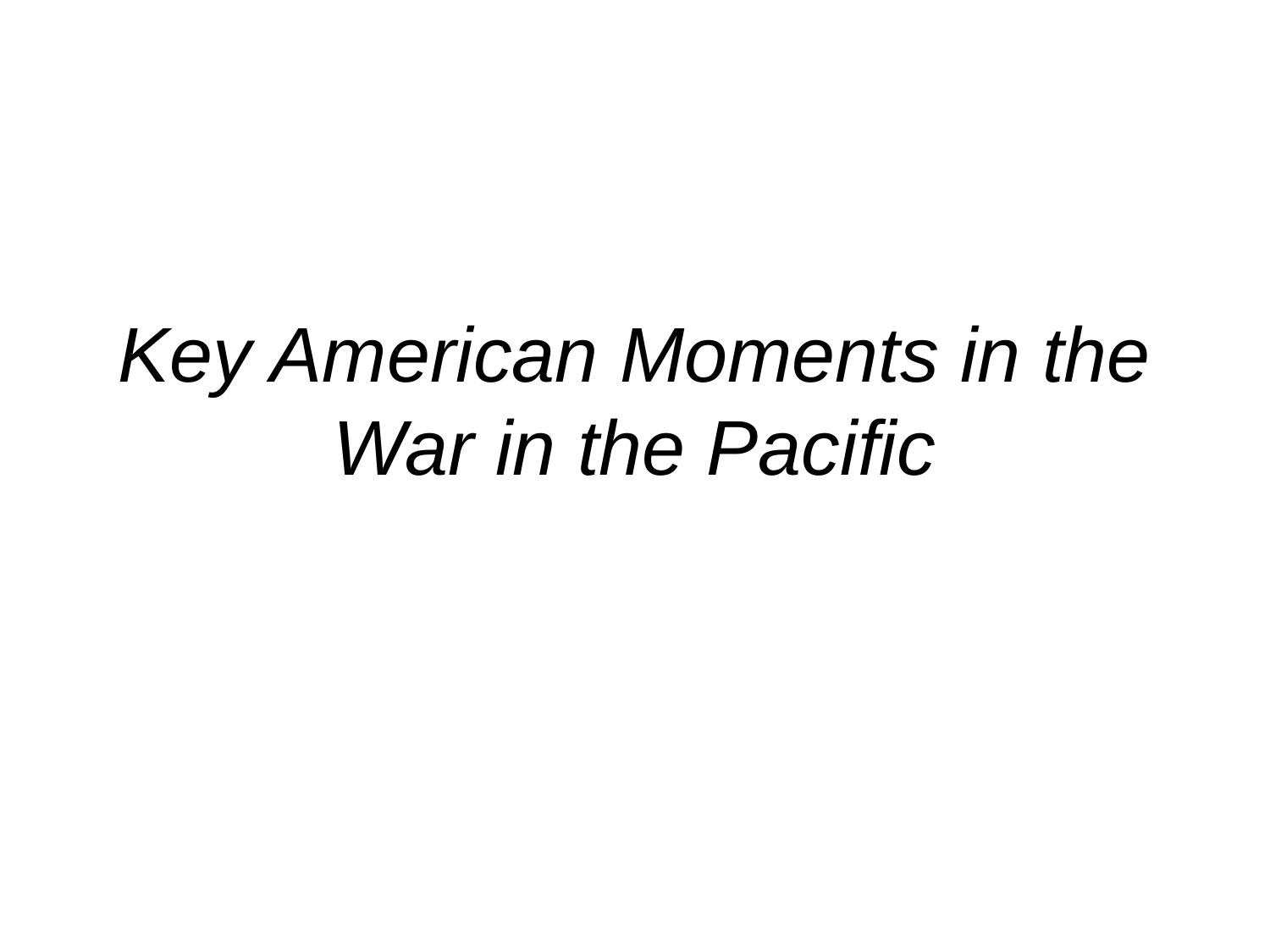

# Key American Moments in the War in the Pacific